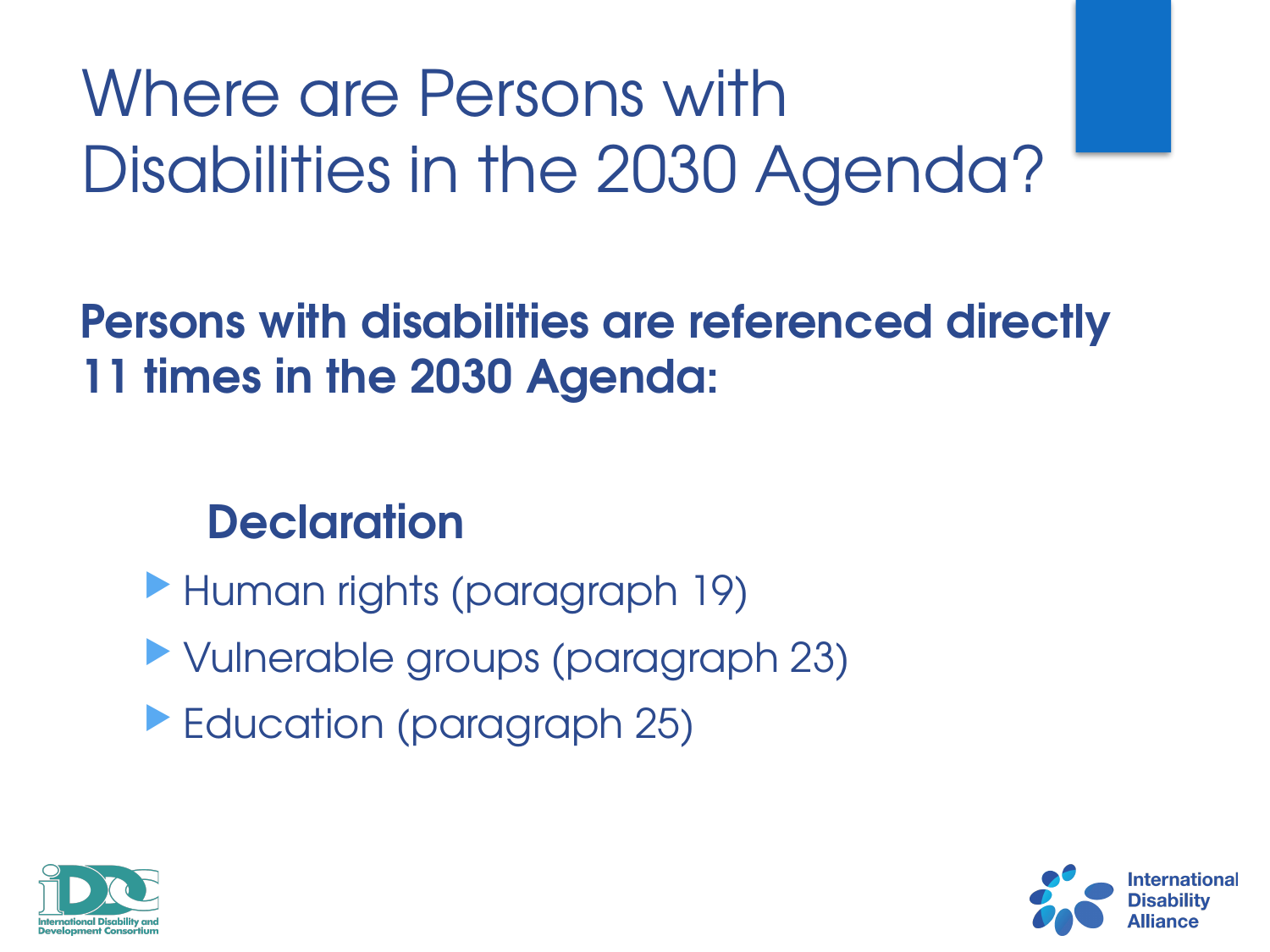

Where are Persons with Disabilities in the 2030 Agenda?
Persons with disabilities are referenced directly 11 times in the 2030 Agenda:

	Declaration
Human rights (paragraph 19)
Vulnerable groups (paragraph 23)
Education (paragraph 25)